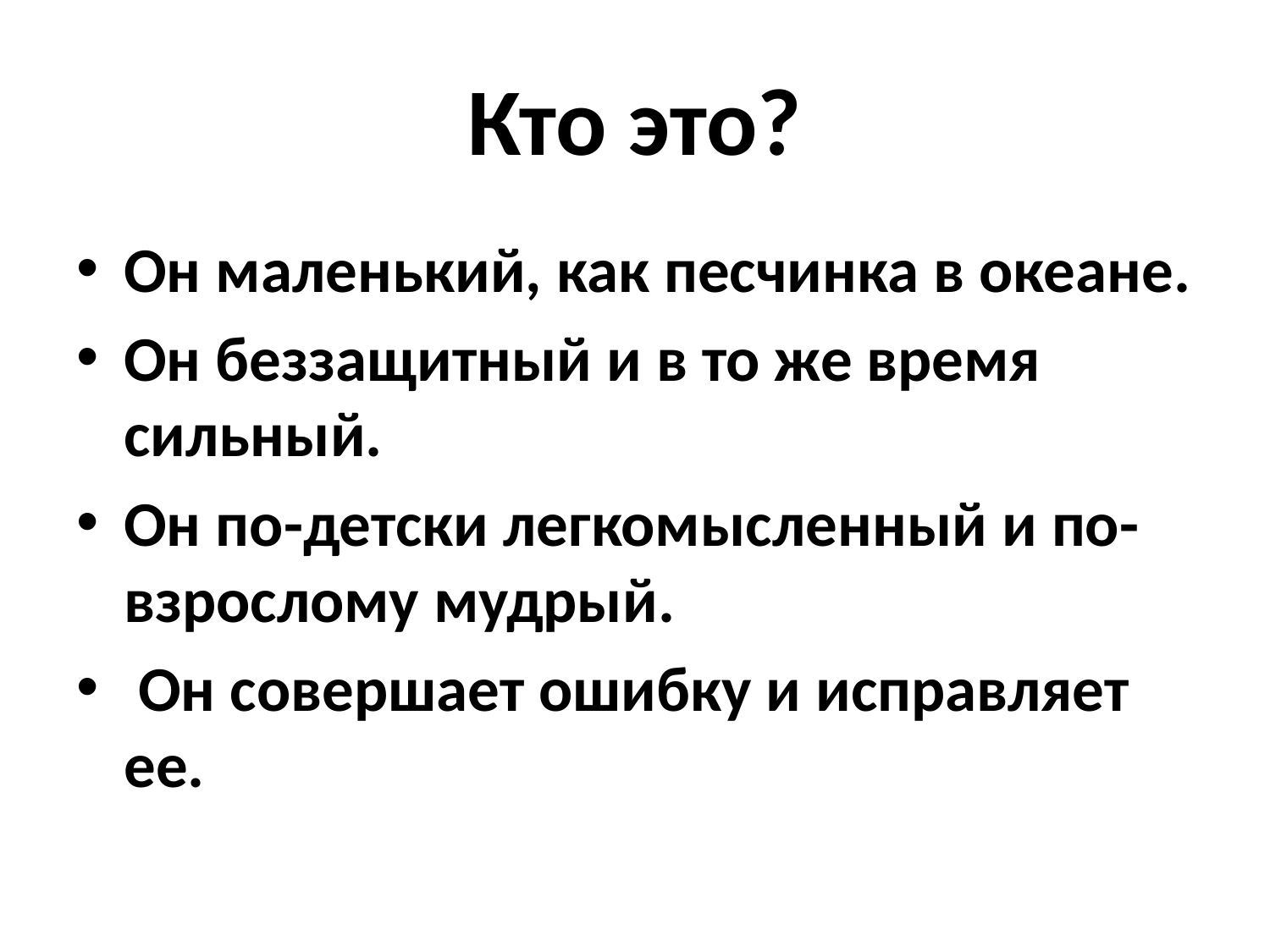

# Кто это?
Он маленький, как песчинка в океане.
Он беззащитный и в то же время сильный.
Он по-детски легкомысленный и по-взрослому мудрый.
 Он совершает ошибку и исправляет ее.